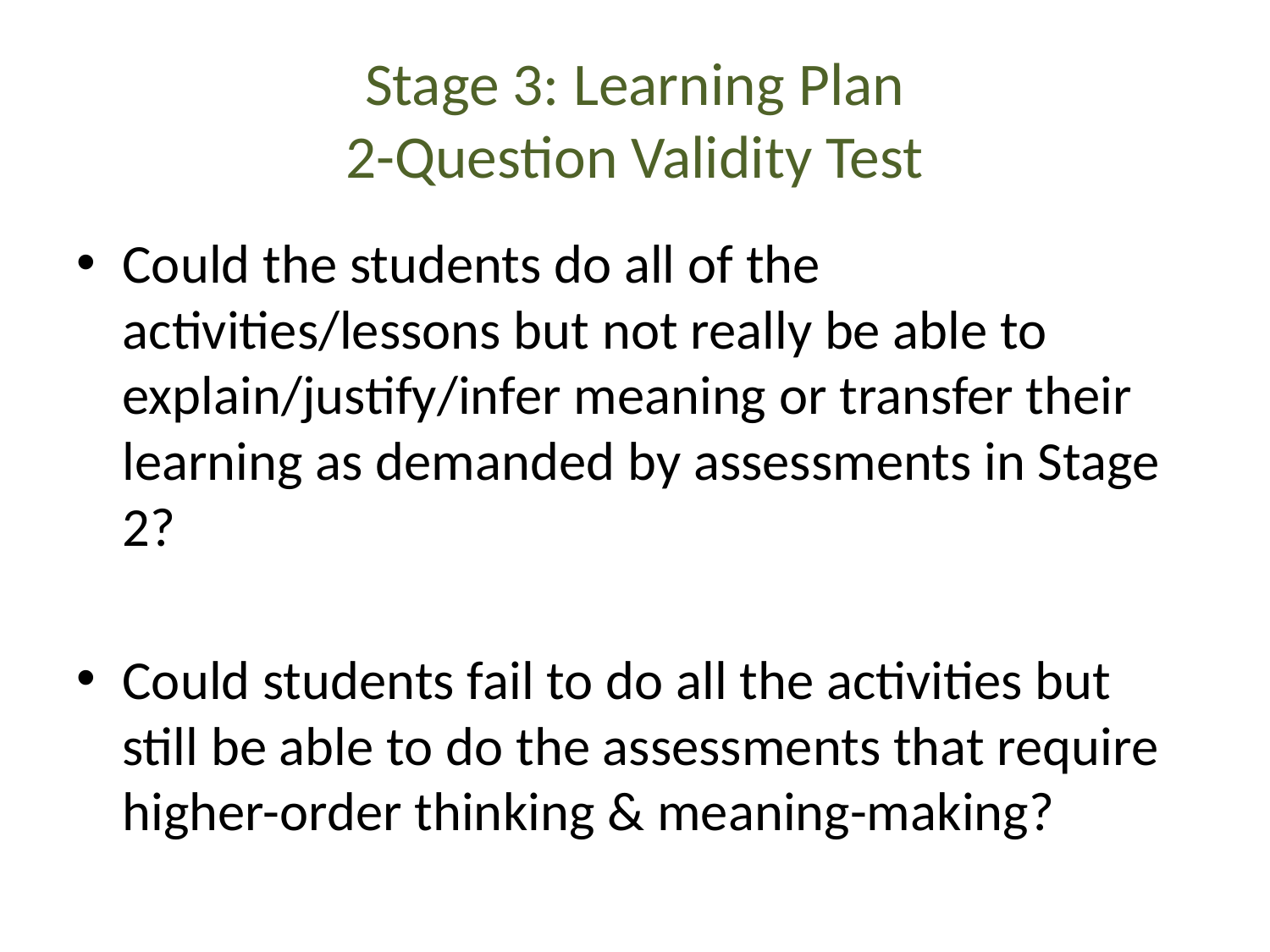

# Stage 3: Learning Plan 2-Question Validity Test
Could the students do all of the activities/lessons but not really be able to explain/justify/infer meaning or transfer their learning as demanded by assessments in Stage 2?

Could students fail to do all the activities but still be able to do the assessments that require higher-order thinking & meaning-making?